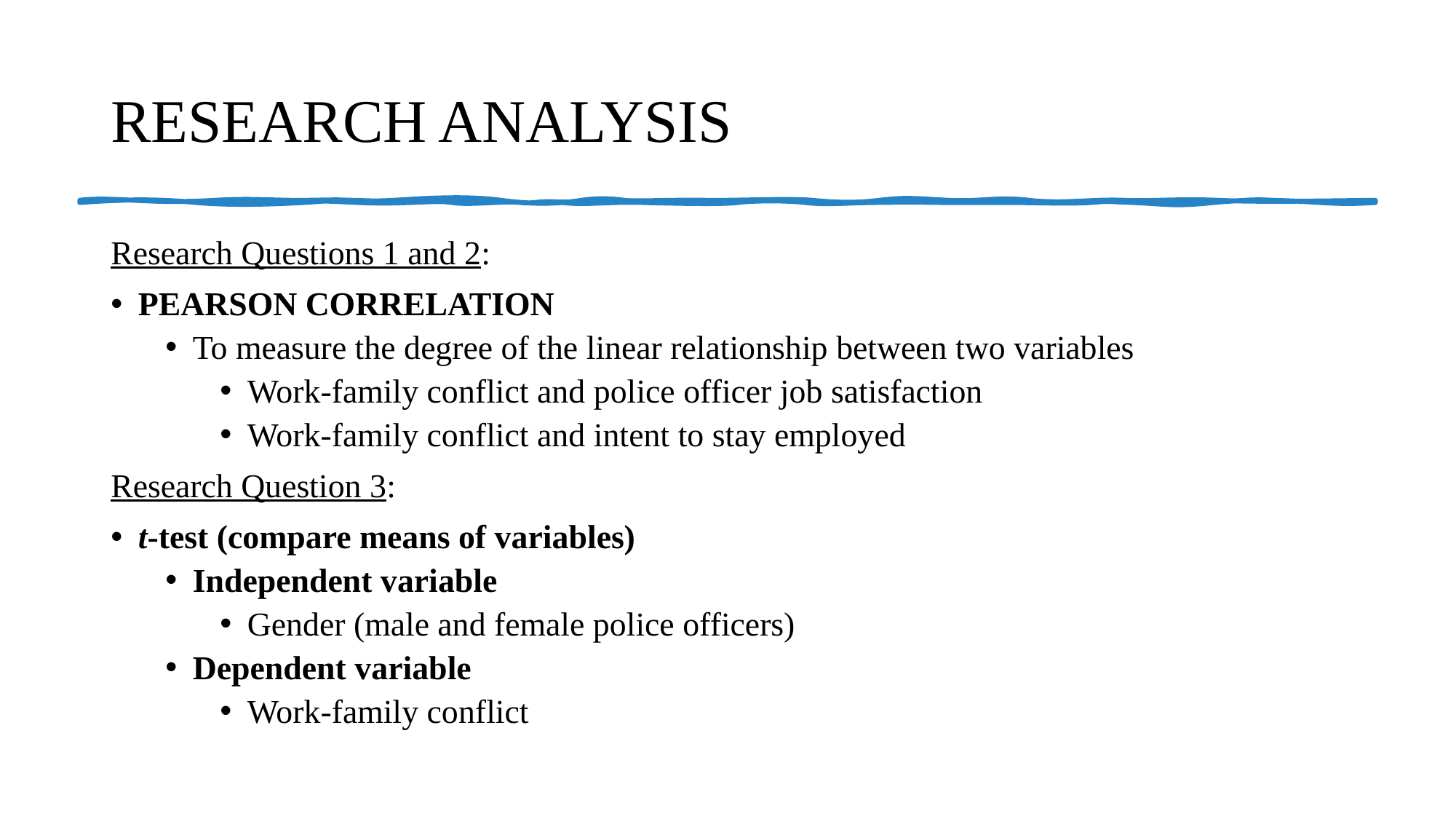

# RESEARCH ANALYSIS

Research Questions 1 and 2:
PEARSON CORRELATION
To measure the degree of the linear relationship between two variables
Work-family conflict and police officer job satisfaction
Work-family conflict and intent to stay employed
Research Question 3:
t-test (compare means of variables)
Independent variable
Gender (male and female police officers)
Dependent variable
Work-family conflict